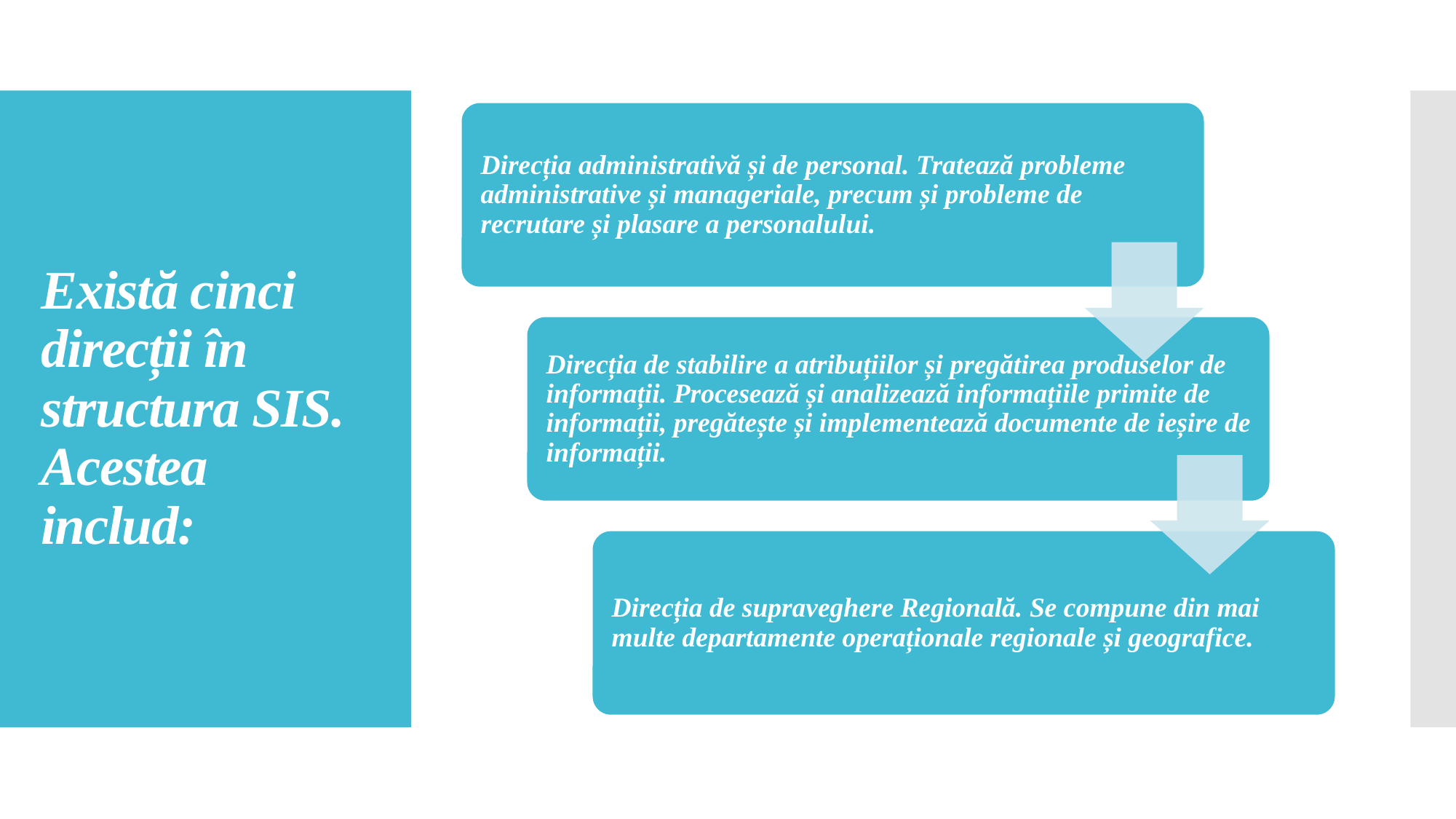

Direcția administrativă și de personal. Tratează probleme administrative și manageriale, precum și probleme de recrutare și plasare a personalului.
Direcția de stabilire a atribuțiilor și pregătirea produselor de informații. Procesează și analizează informațiile primite de informații, pregătește și implementează documente de ieșire de informații.
Direcția de supraveghere Regională. Se compune din mai multe departamente operaționale regionale și geografice.

# Există cinci direcții în structura SIS. Acestea includ: